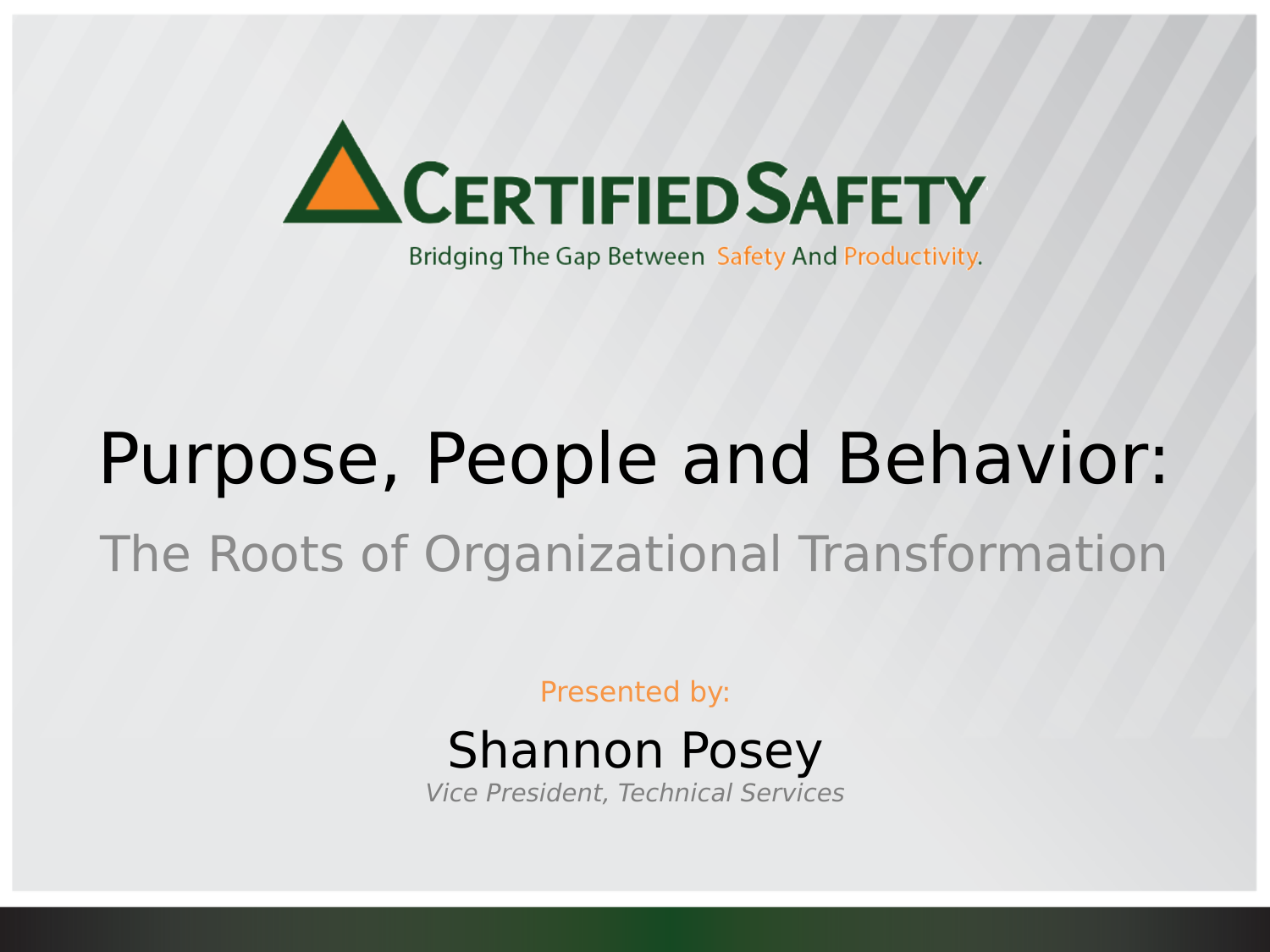

# Purpose, People and Behavior:
The Roots of Organizational Transformation
Presented by:
Shannon Posey
Vice President, Technical Services